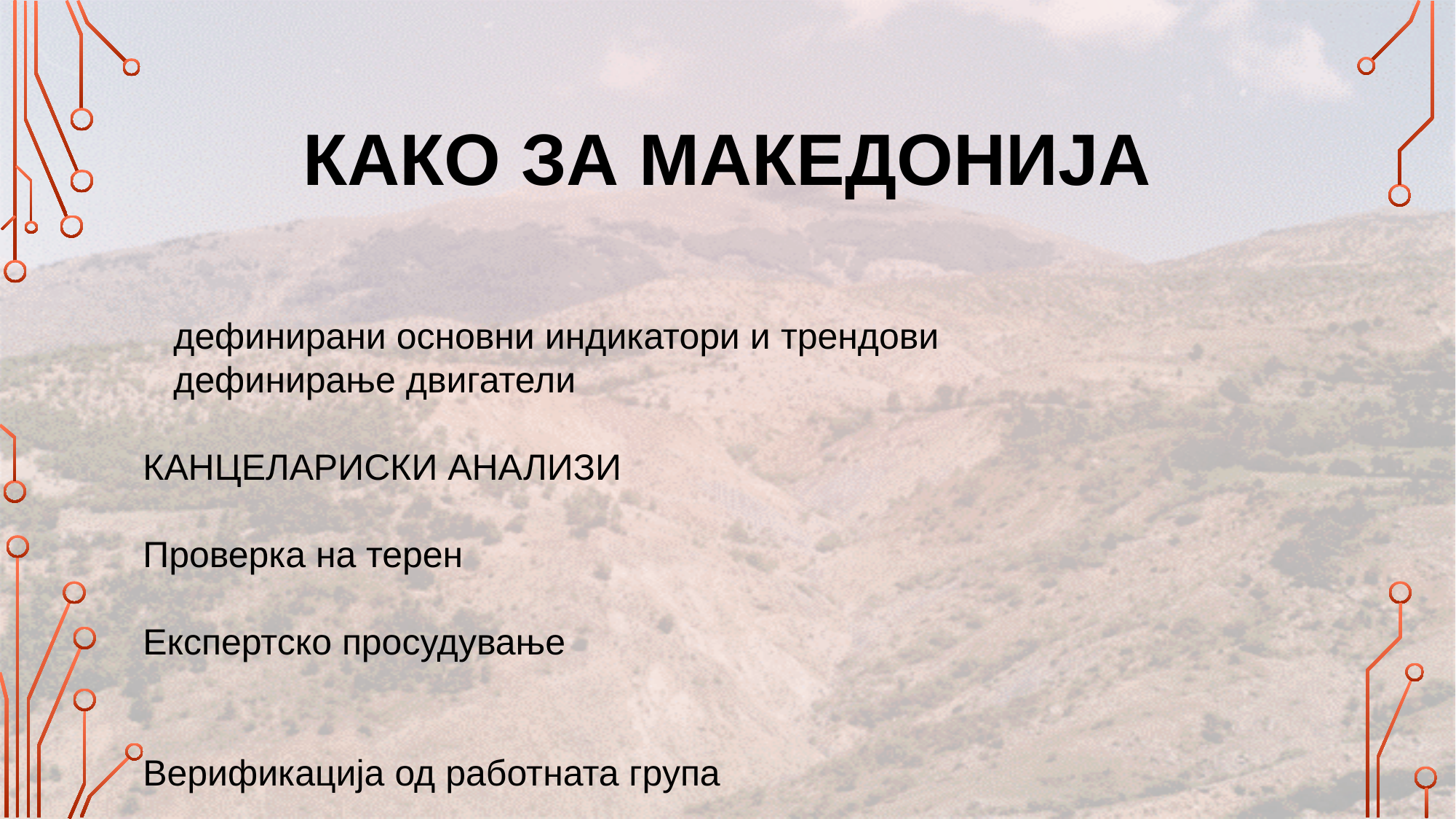

# КАКО ЗА МАКЕДОНИЈА
   дефинирани основни индикатори и трендови
   дефинирање двигатели

КАНЦЕЛАРИСКИ АНАЛИЗИ

Проверка на терен

Експертско просудување

Верификација од работната група